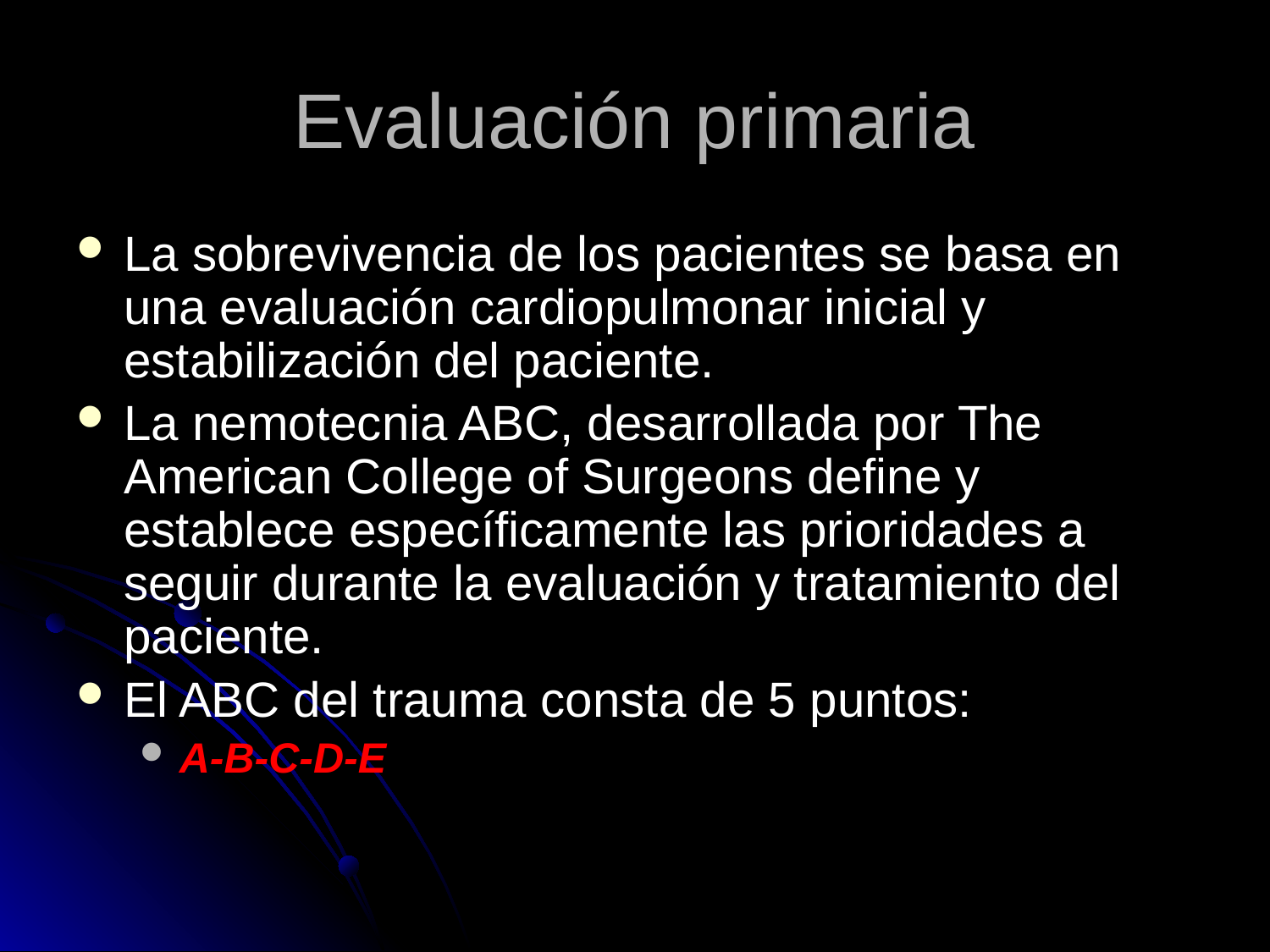

# Evaluación primaria
La sobrevivencia de los pacientes se basa en una evaluación cardiopulmonar inicial y estabilización del paciente.
La nemotecnia ABC, desarrollada por The American College of Surgeons define y establece específicamente las prioridades a seguir durante la evaluación y tratamiento del paciente.
El ABC del trauma consta de 5 puntos:
A-B-C-D-E